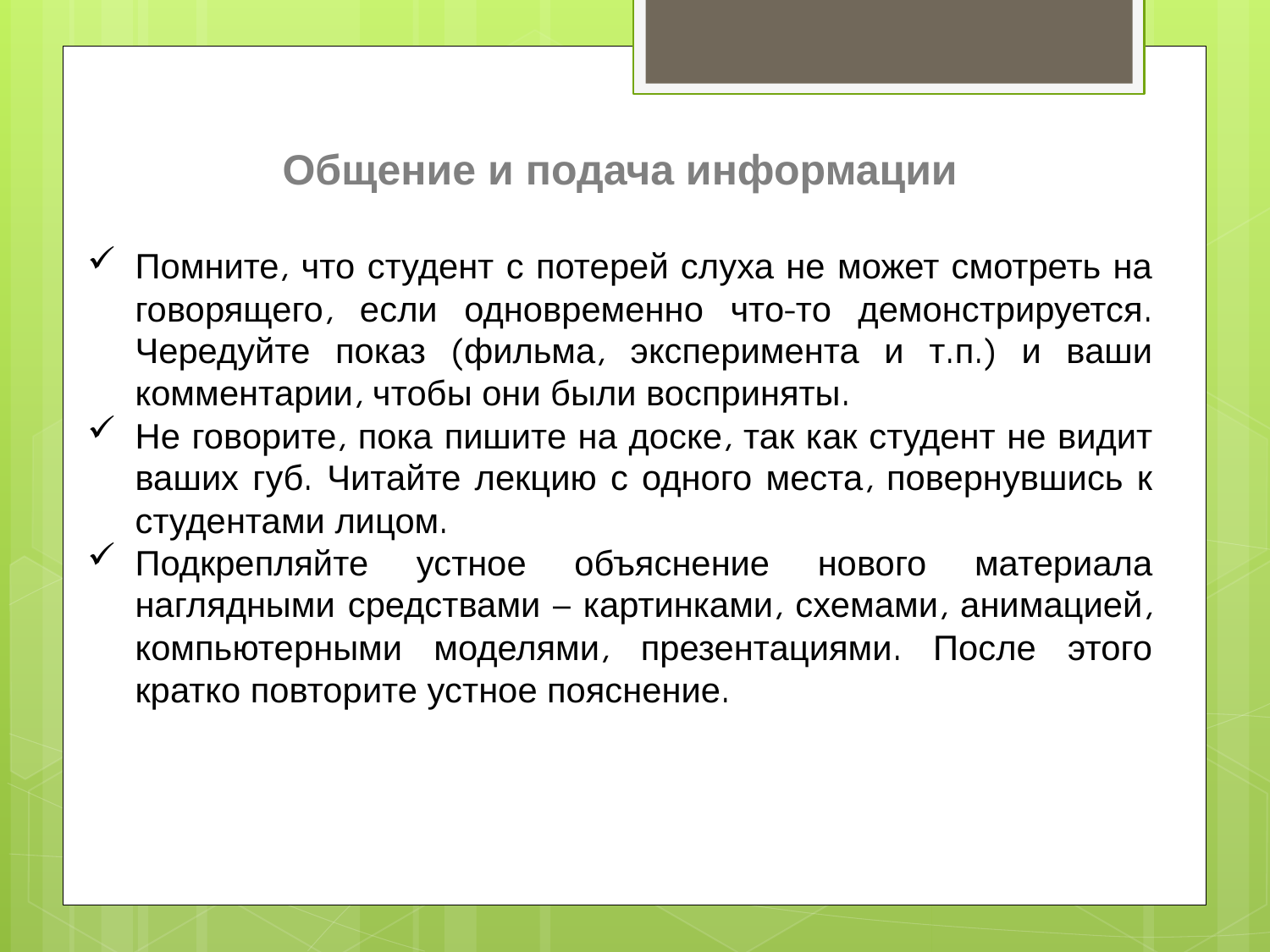

Общение и подача информации

Помните, что студент с потерей слуха не может смотреть на говорящего, если одновременно что-то демонстрируется. Чередуйте показ (фильма, эксперимента и т.п.) и ваши комментарии, чтобы они были восприняты.
Не говорите, пока пишите на доске, так как студент не видит ваших губ. Читайте лекцию с одного места, повернувшись к студентами лицом.
Подкрепляйте устное объяснение нового материала наглядными средствами – картинками, схемами, анимацией, компьютерными моделями, презентациями. После этого кратко повторите устное пояснение.